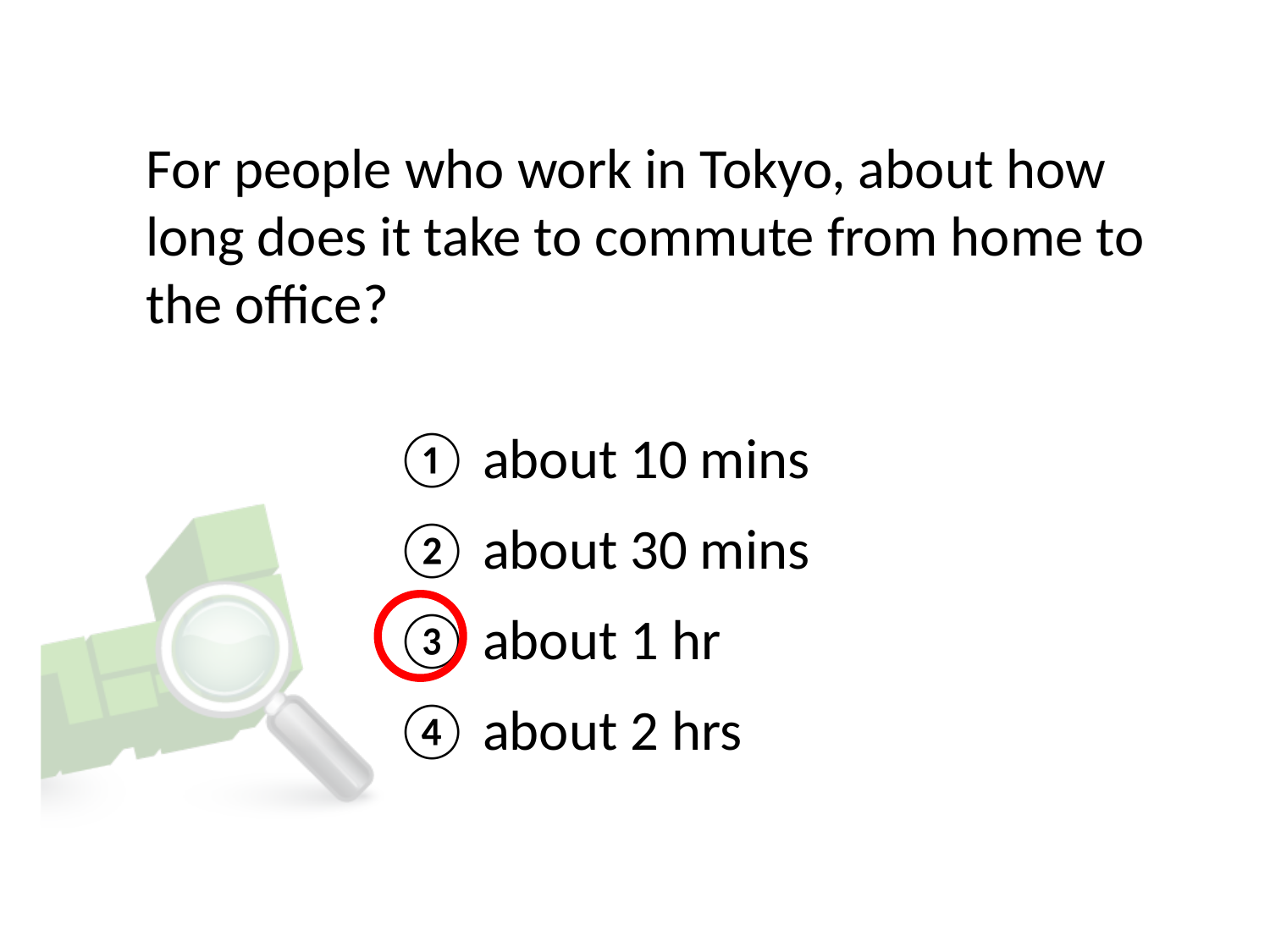

# For people who work in Tokyo, about how long does it take to commute from home to the office?
① about 10 mins
② about 30 mins
③ about 1 hr
④ about 2 hrs